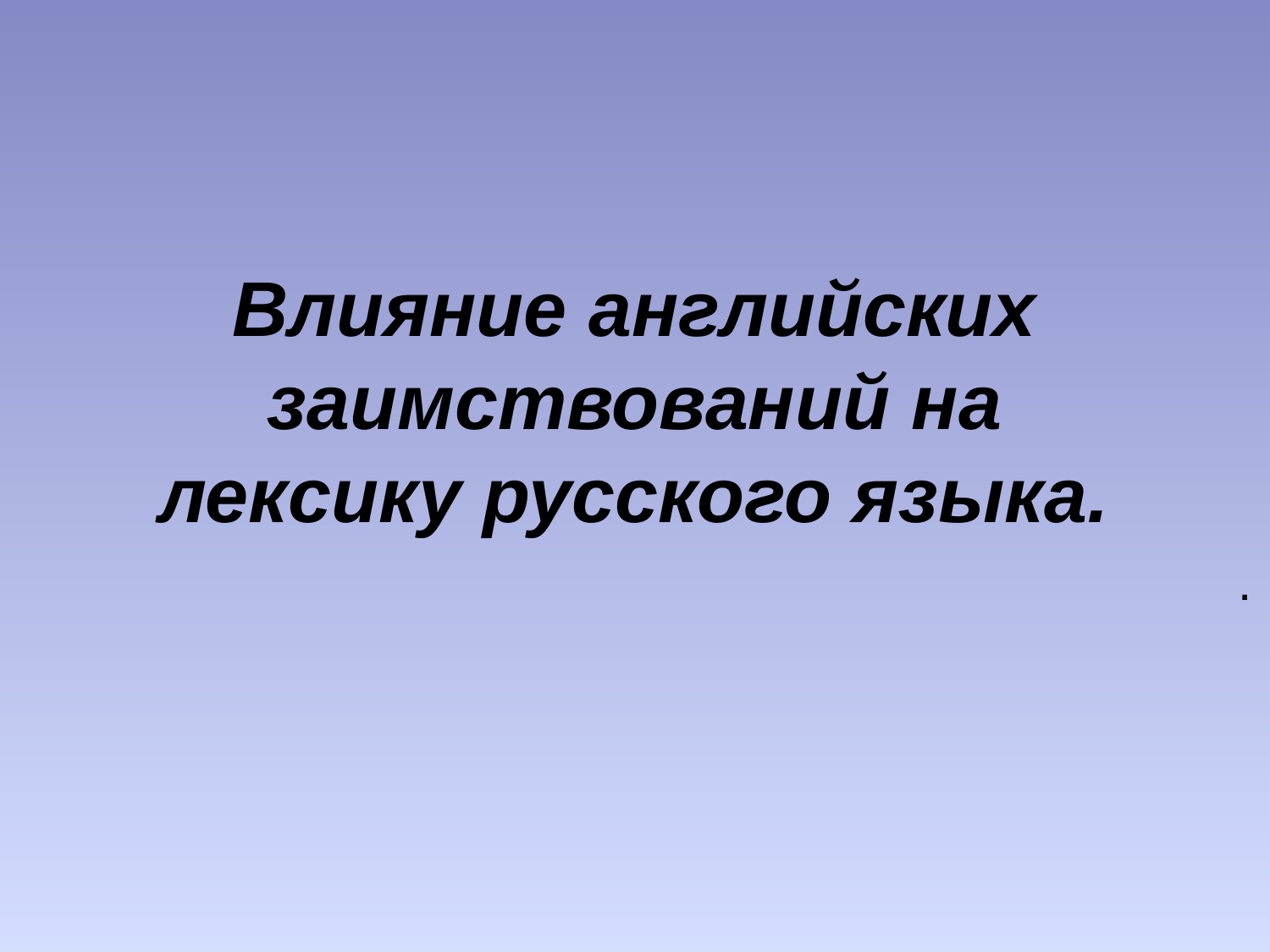

# Влияние английских заимствований на лексику русского языка.
.